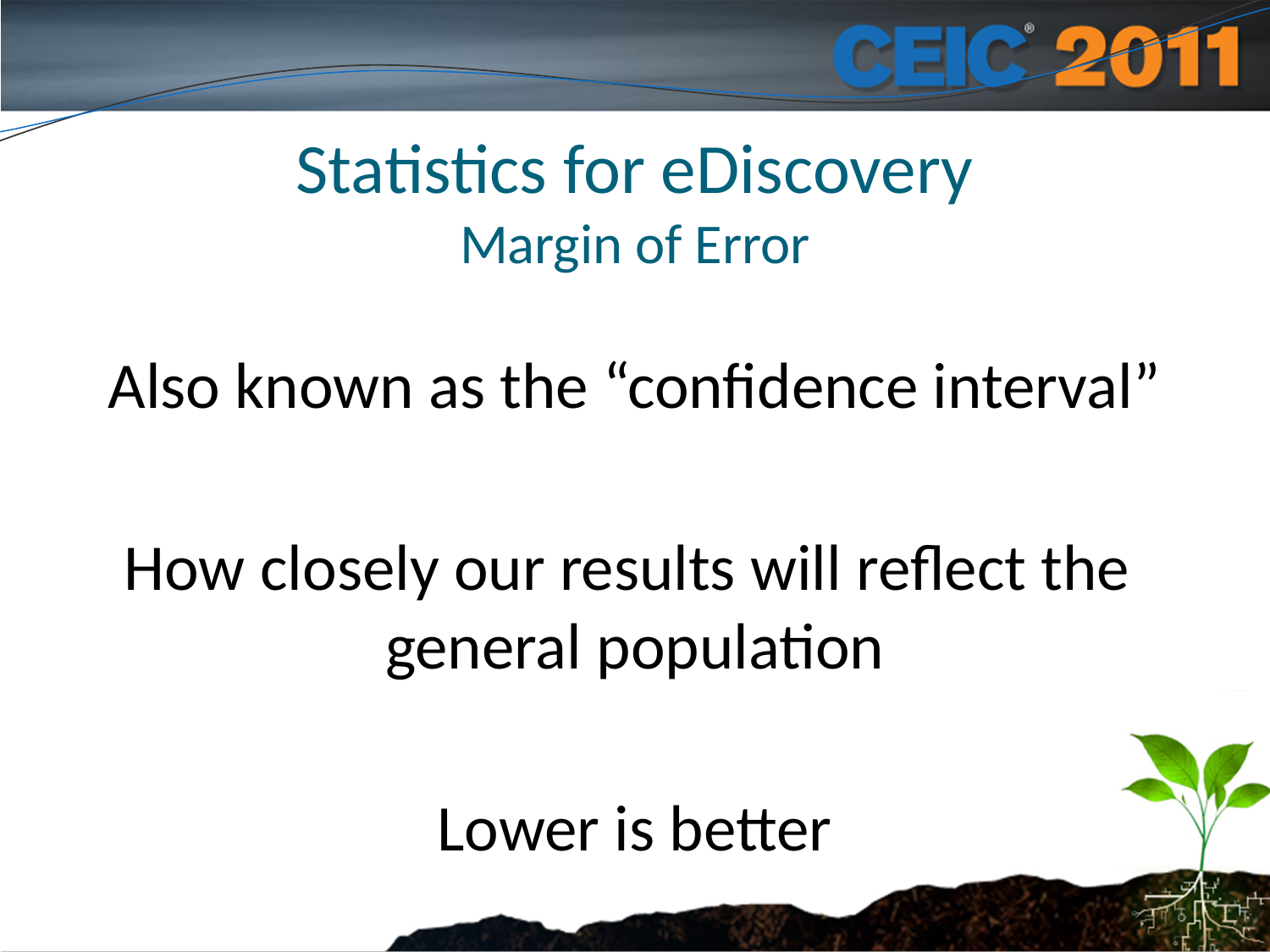

# Statistics for eDiscovery Margin of Error

Also known as the “confidence interval”

How closely our results will reflect the
general population

Lower is better